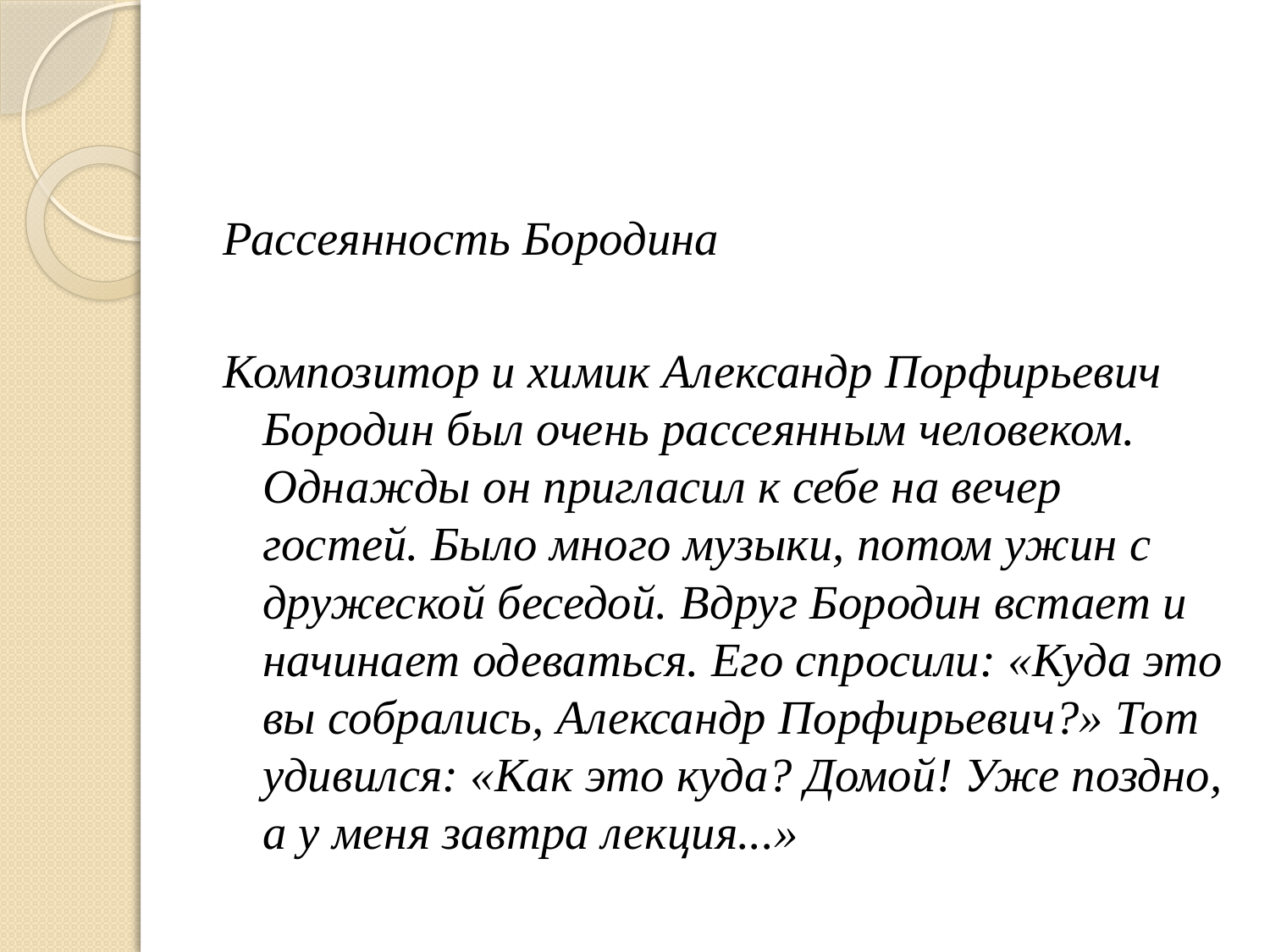

Рассеянность Бородина

Композитор и химик Александр Порфирьевич Бородин был очень рассеянным человеком. Однажды он пригласил к себе на вечер гостей. Было много музыки, потом ужин с дружеской беседой. Вдруг Бородин встает и начинает одеваться. Его спросили: «Куда это вы собрались, Александр Порфирьевич?» Тот удивился: «Как это куда? Домой! Уже поздно, а у меня завтра лекция...»